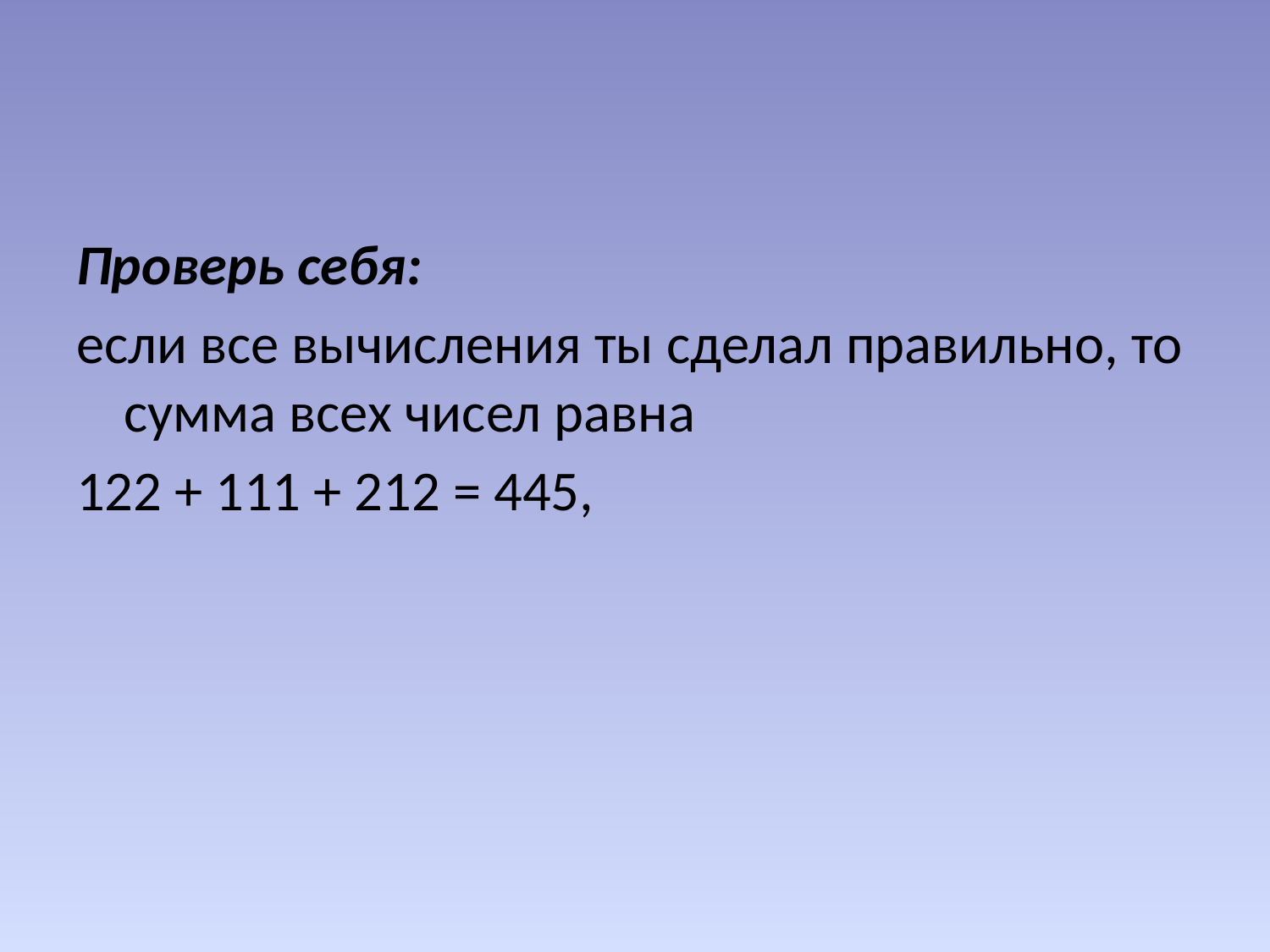

#
Проверь себя:
если все вычисления ты сделал правильно, то сумма всех чисел равна
122 + 111 + 212 = 445,